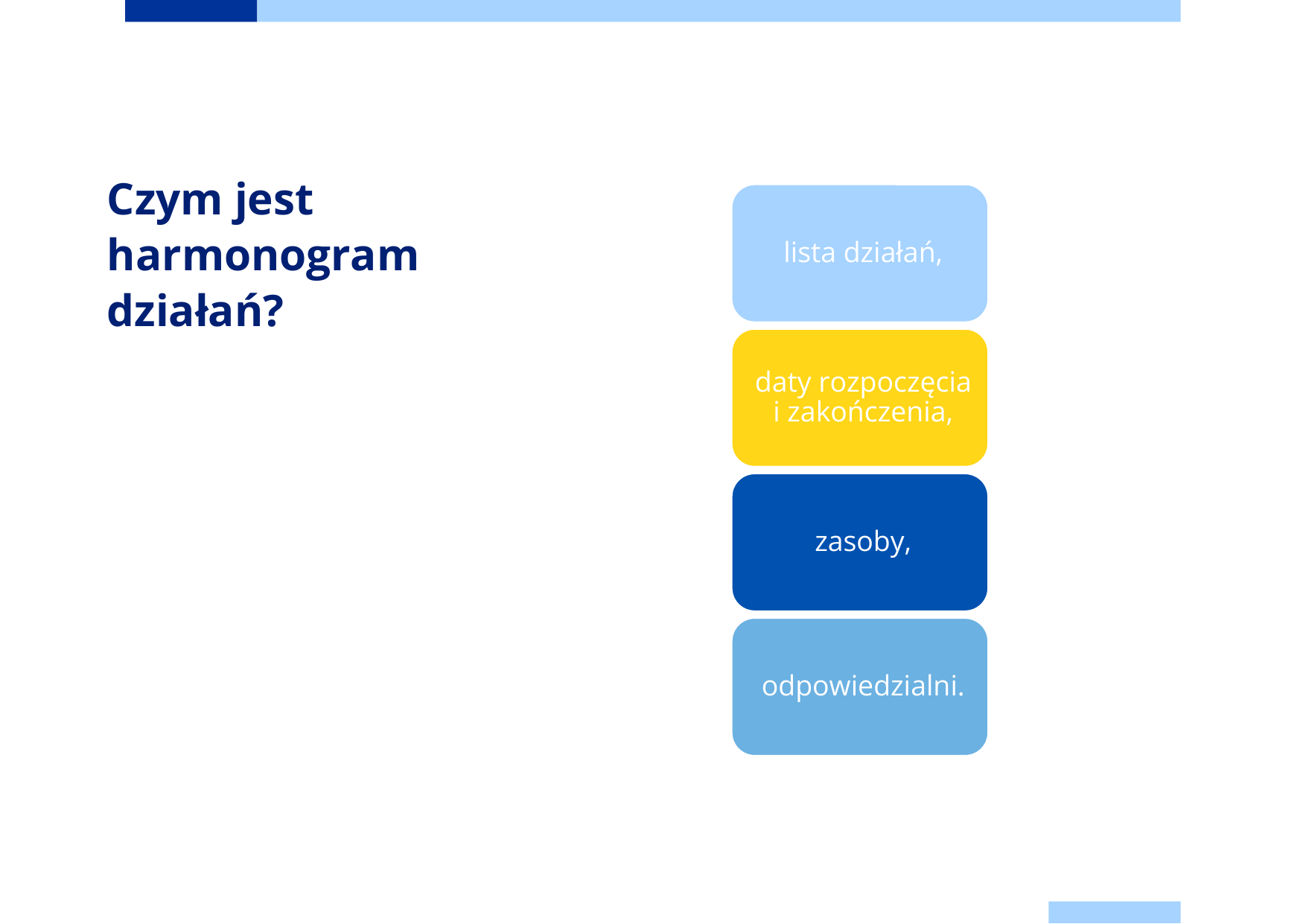

# Czym jest harmonogram działań?
lista działań,
daty rozpoczęcia i zakończenia,
zasoby,
odpowiedzialni.